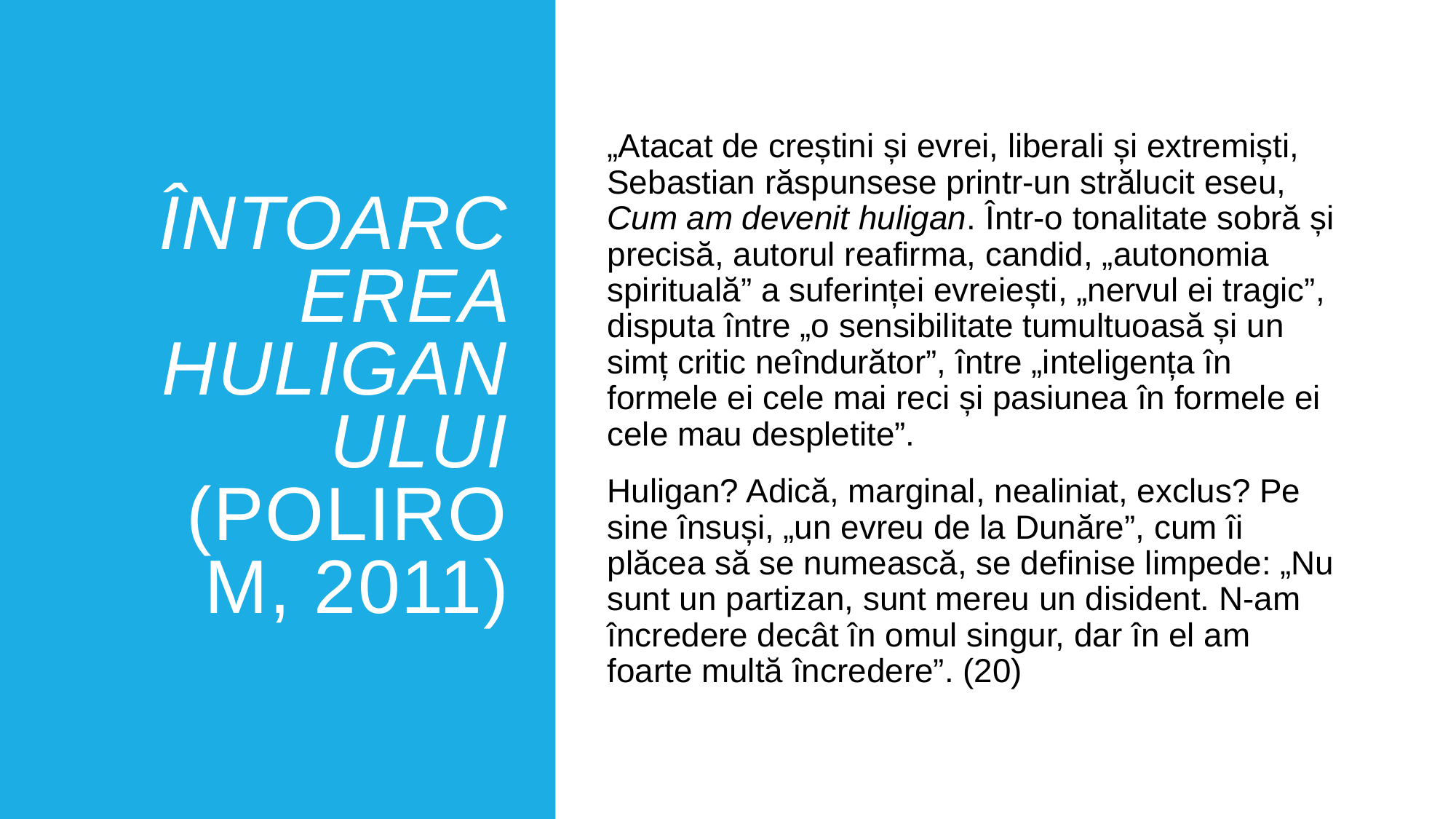

# Întoarcerea Huliganului (Polirom, 2011)
„Atacat de creștini și evrei, liberali și extremiști, Sebastian răspunsese printr-un strălucit eseu, Cum am devenit huligan. Într-o tonalitate sobră și precisă, autorul reafirma, candid, „autonomia spirituală” a suferinței evreiești, „nervul ei tragic”, disputa între „o sensibilitate tumultuoasă și un simț critic neîndurător”, între „inteligența în formele ei cele mai reci și pasiunea în formele ei cele mau despletite”.
Huligan? Adică, marginal, nealiniat, exclus? Pe sine însuși, „un evreu de la Dunăre”, cum îi plăcea să se numească, se definise limpede: „Nu sunt un partizan, sunt mereu un disident. N-am încredere decât în omul singur, dar în el am foarte multă încredere”. (20)